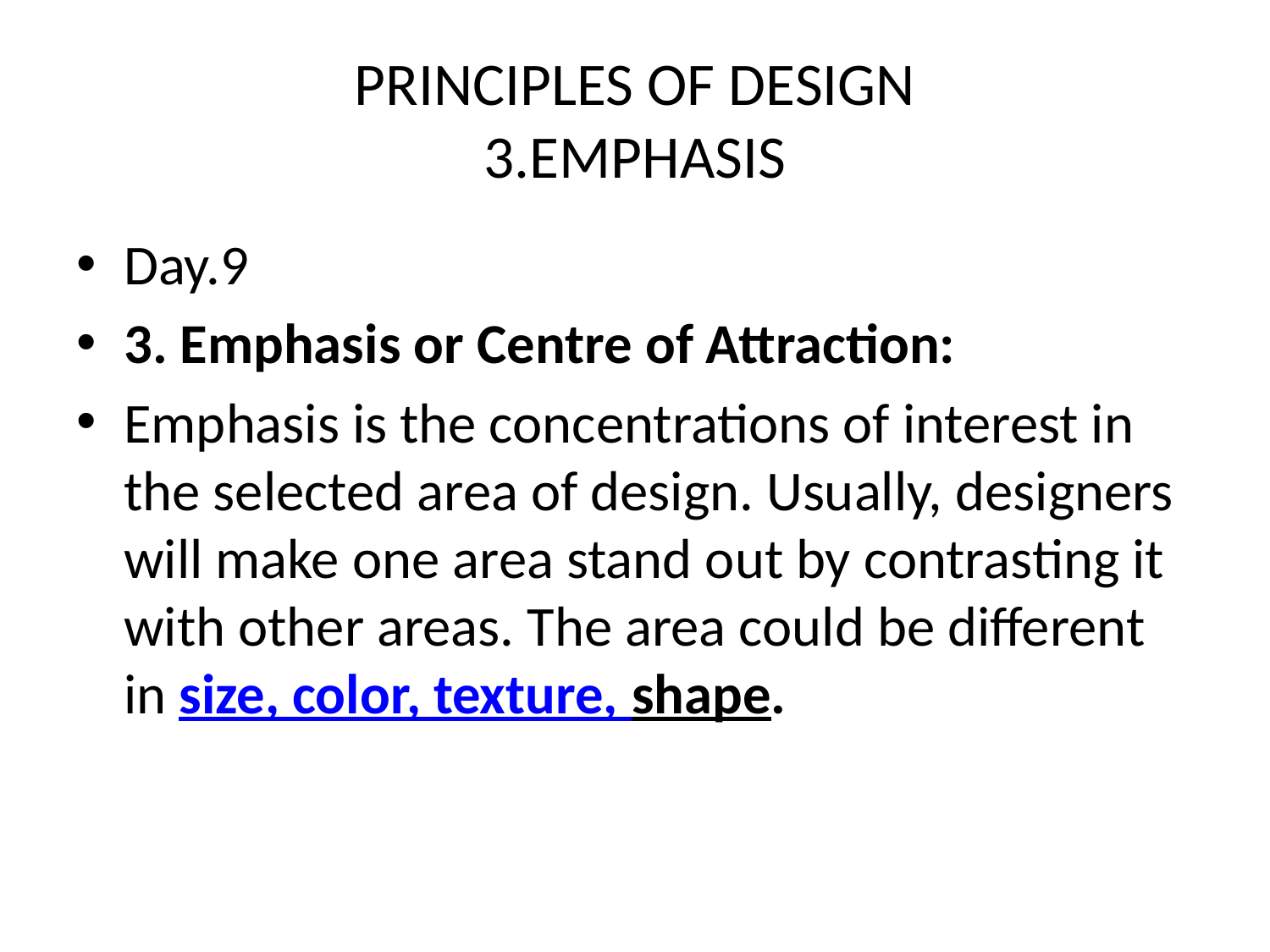

# PRINCIPLES OF DESIGN 3.EMPHASIS
Day.9
3. Emphasis or Centre of Attraction:
Emphasis is the concentrations of interest in the selected area of design. Usually, designers will make one area stand out by contrasting it with other areas. The area could be different in size, color, texture, shape.